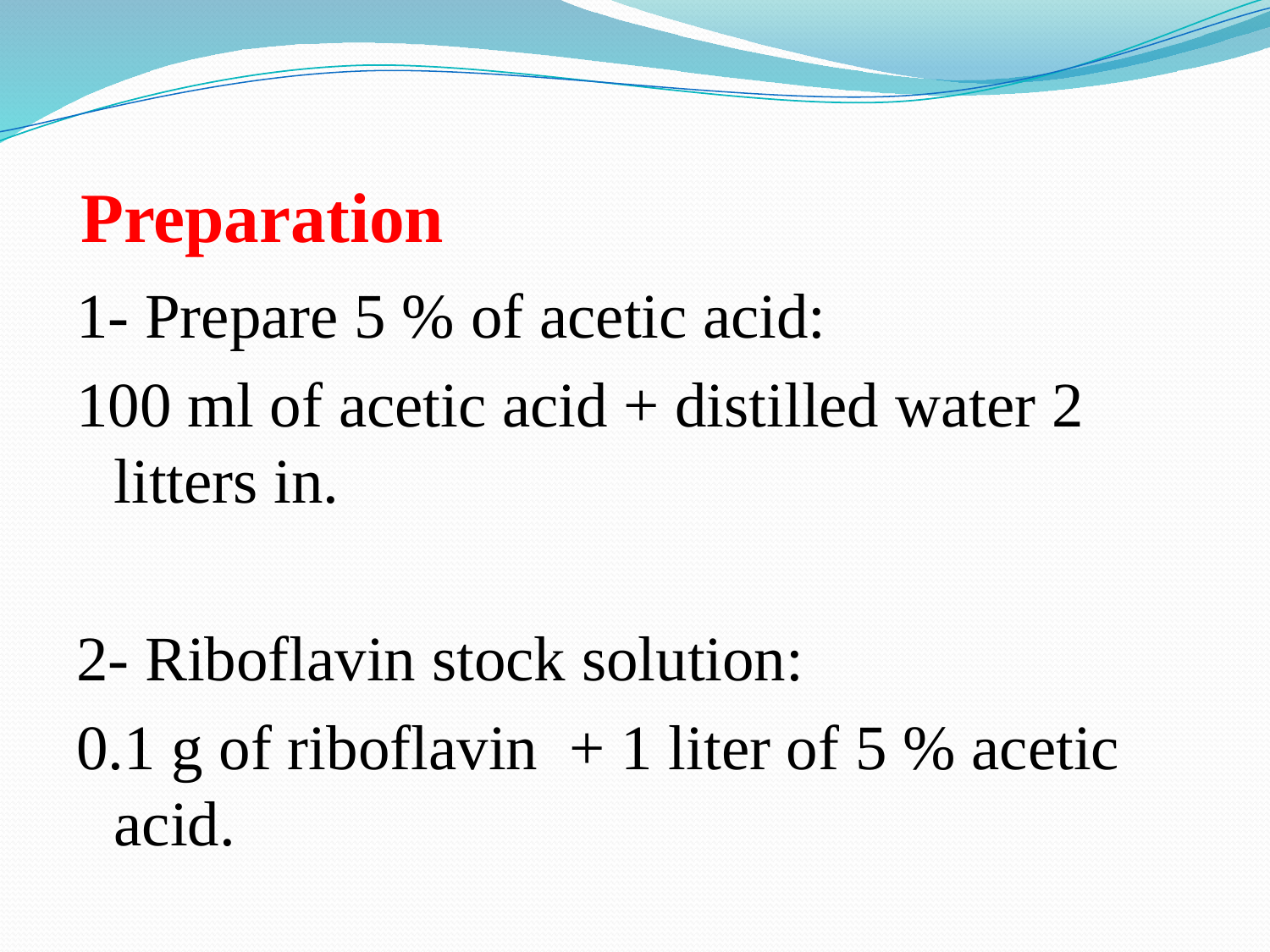

# Preparation
1- Prepare 5 % of acetic acid:
100 ml of acetic acid + distilled water 2 litters in.

2- Riboflavin stock solution:
0.1 g of riboflavin  + 1 liter of 5 % acetic acid.